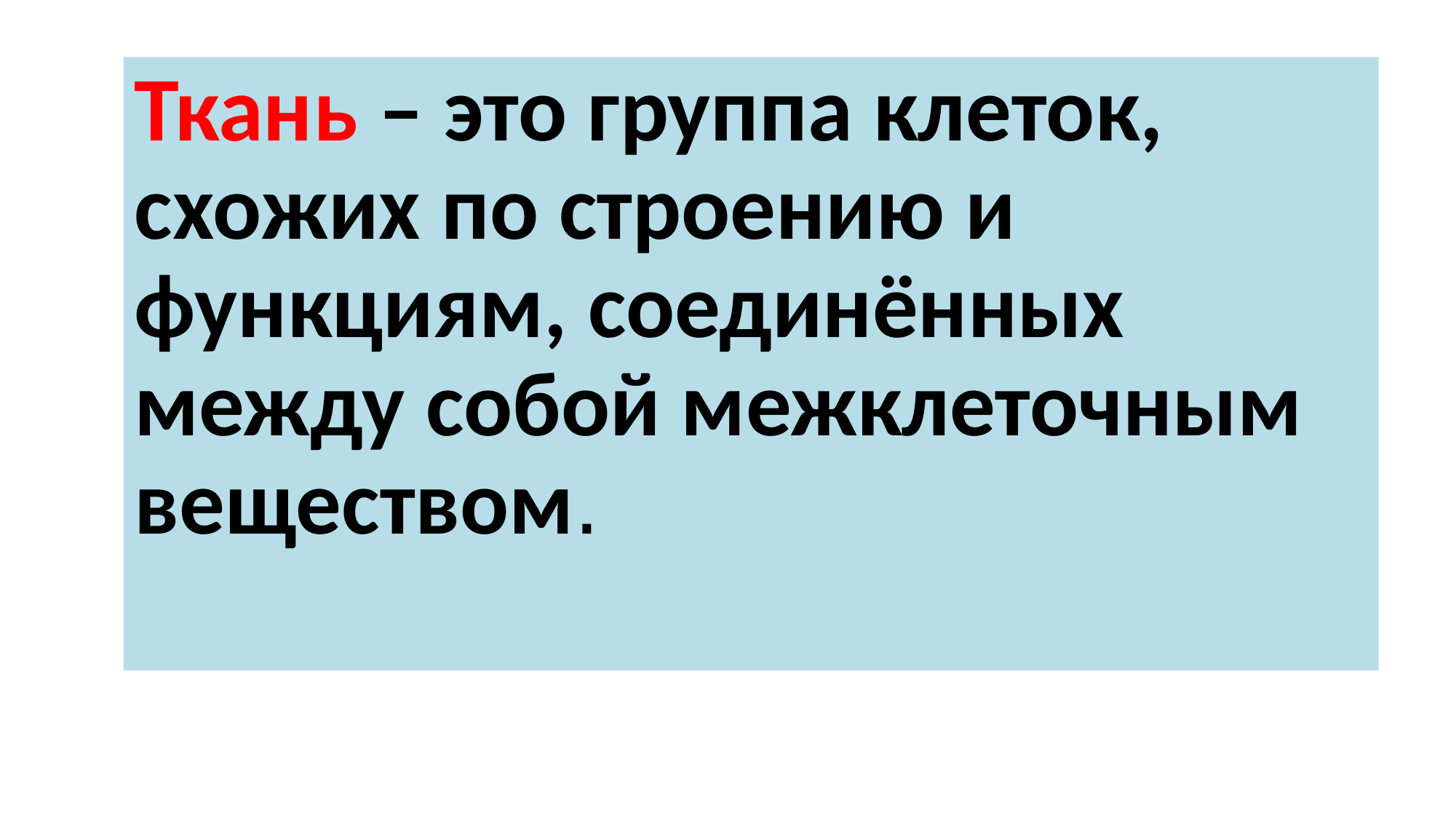

Ткань – это группа клеток, схожих по строению и функциям, соединённых между собой межклеточным веществом.